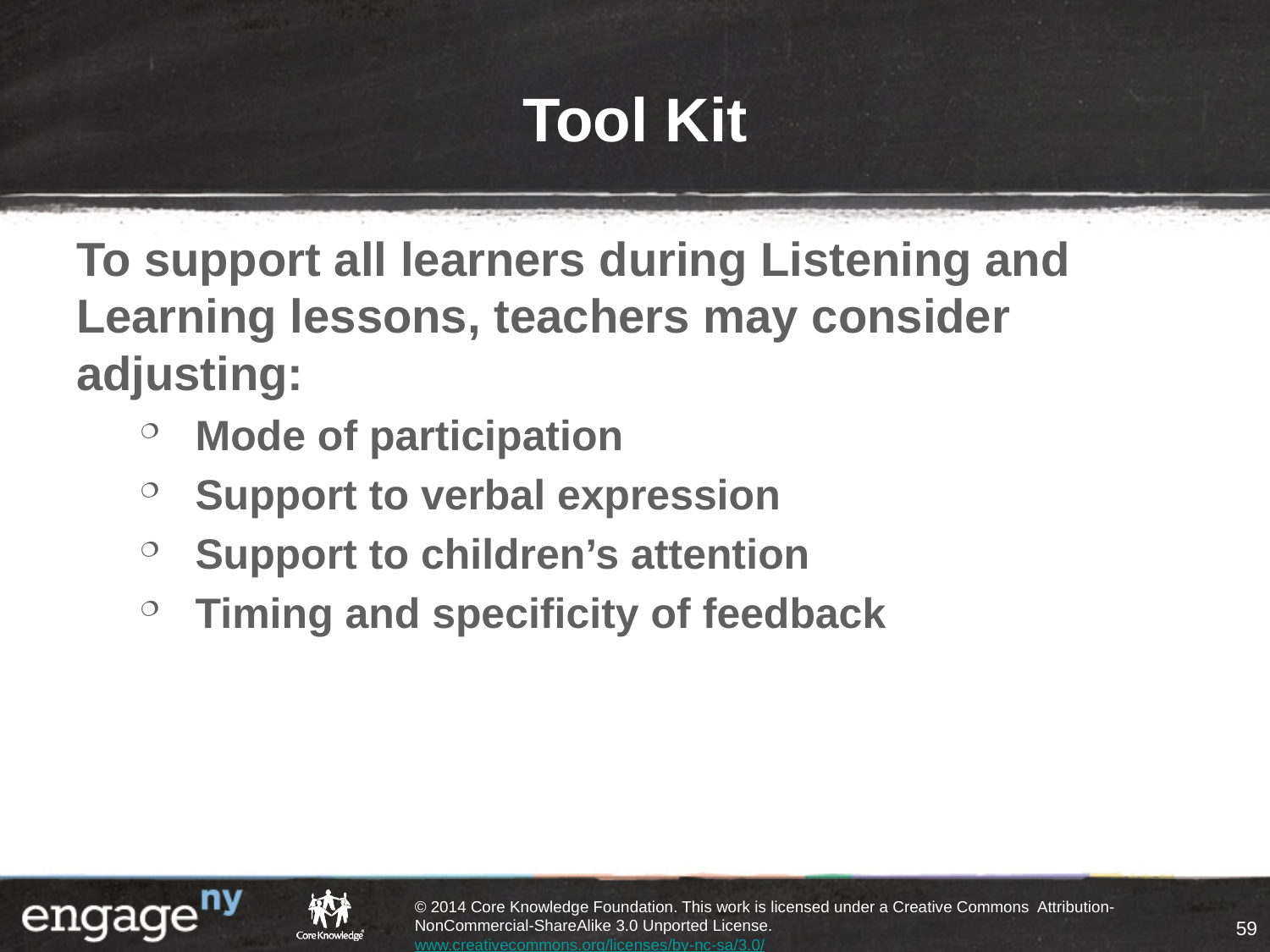

# Tool Kit
To support all learners during Listening and Learning lessons, teachers may consider adjusting:
Mode of participation
Support to verbal expression
Support to children’s attention
Timing and specificity of feedback

59